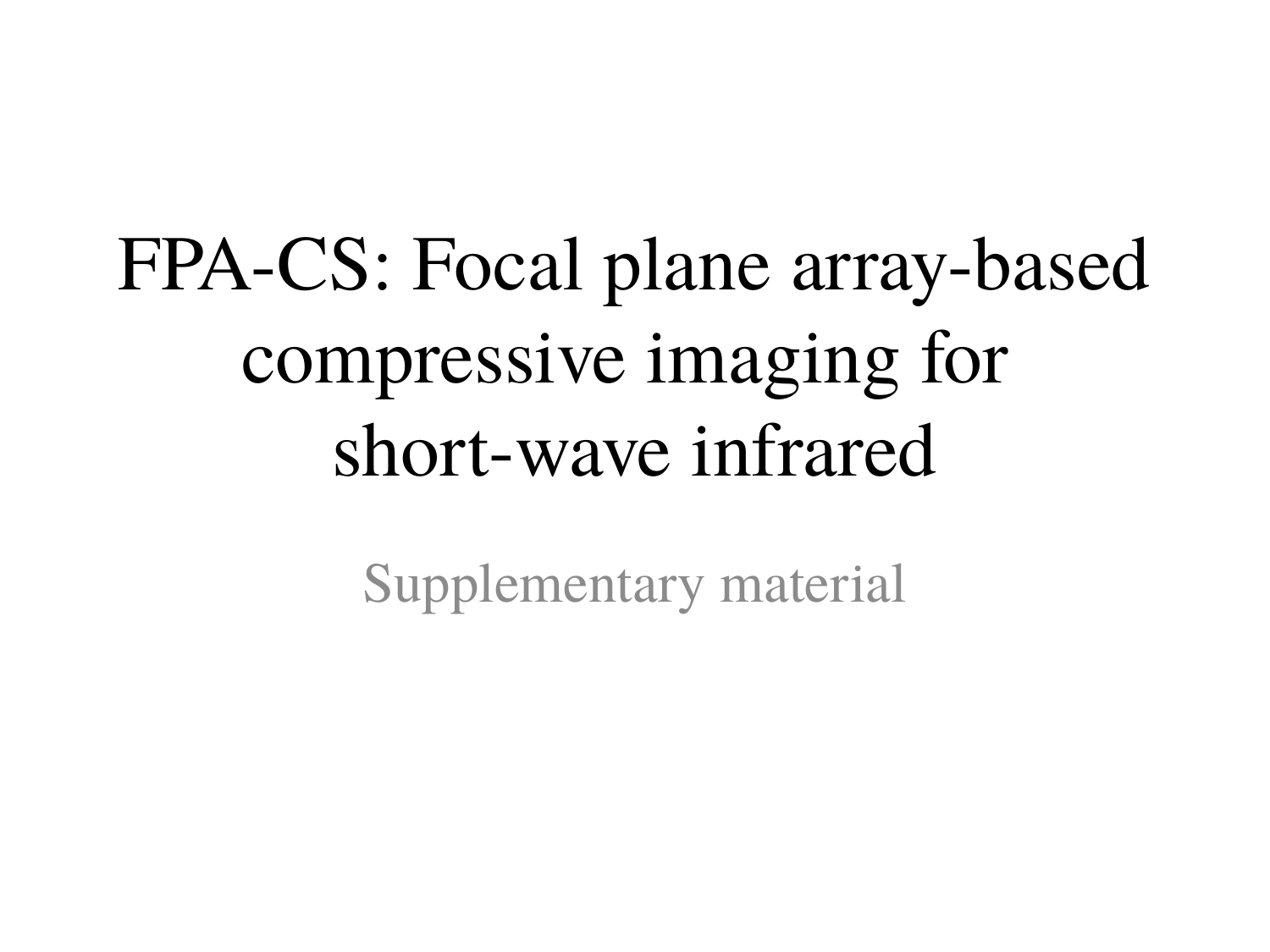

# FPA-CS: Focal plane array-based compressive imaging for short-wave infrared
Supplementary material